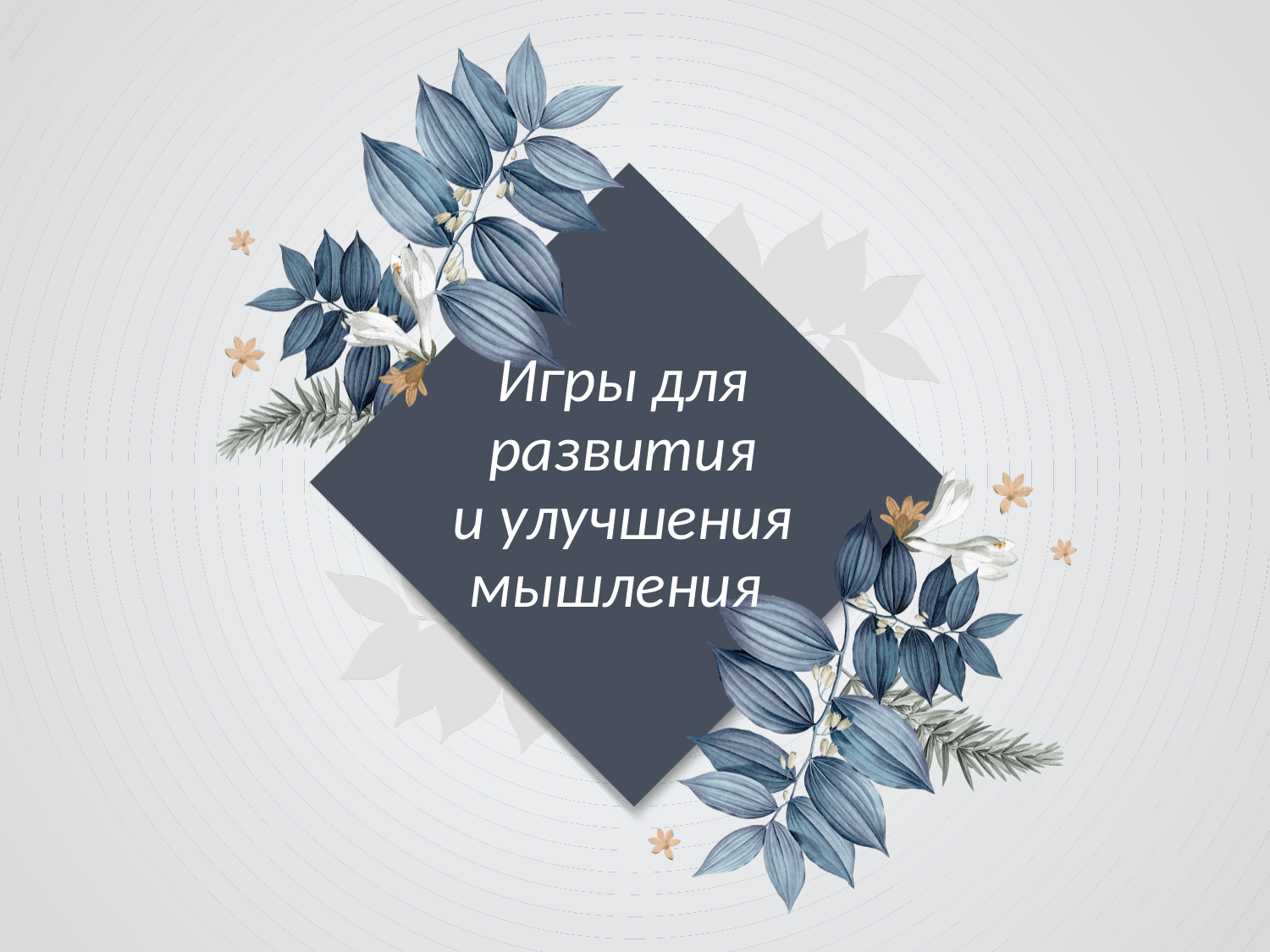

# Игры для развития и улучшения мышления